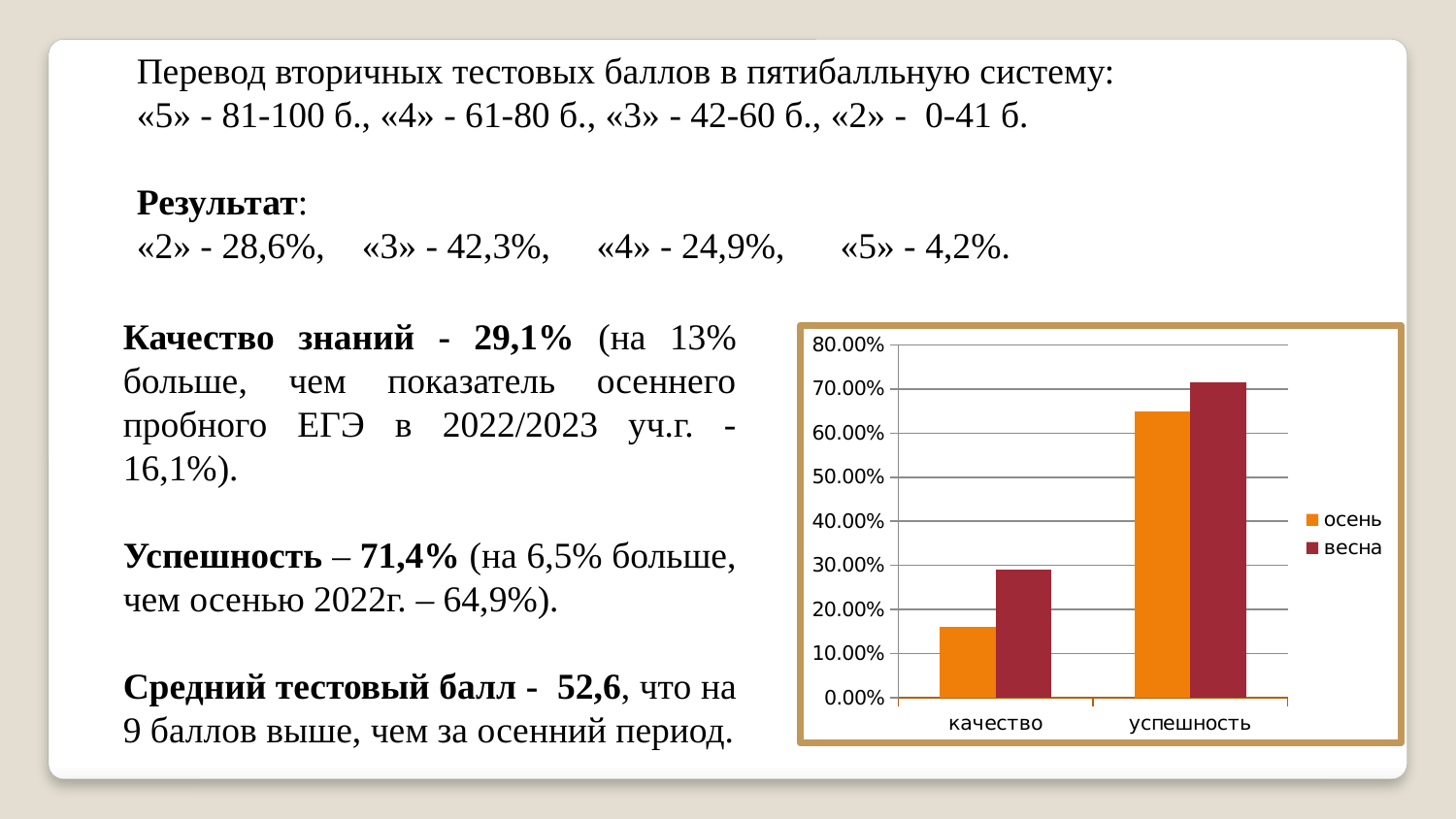

Перевод вторичных тестовых баллов в пятибалльную систему:
«5» - 81-100 б., «4» - 61-80 б., «3» - 42-60 б., «2» -  0-41 б.

Результат:
«2» - 28,6%,    «3» - 42,3%,     «4» - 24,9%,      «5» - 4,2%.
Качество знаний - 29,1% (на 13% больше, чем показатель осеннего пробного ЕГЭ в 2022/2023 уч.г. -16,1%).

Успешность – 71,4% (на 6,5% больше, чем осенью 2022г. – 64,9%).

Средний тестовый балл -  52,6, что на 9 баллов выше, чем за осенний период.

### Chart

| Category | осень | весна |
|---|---|---|
| качество | 0.161 | 0.291 |
| успешность | 0.649 | 0.714 |